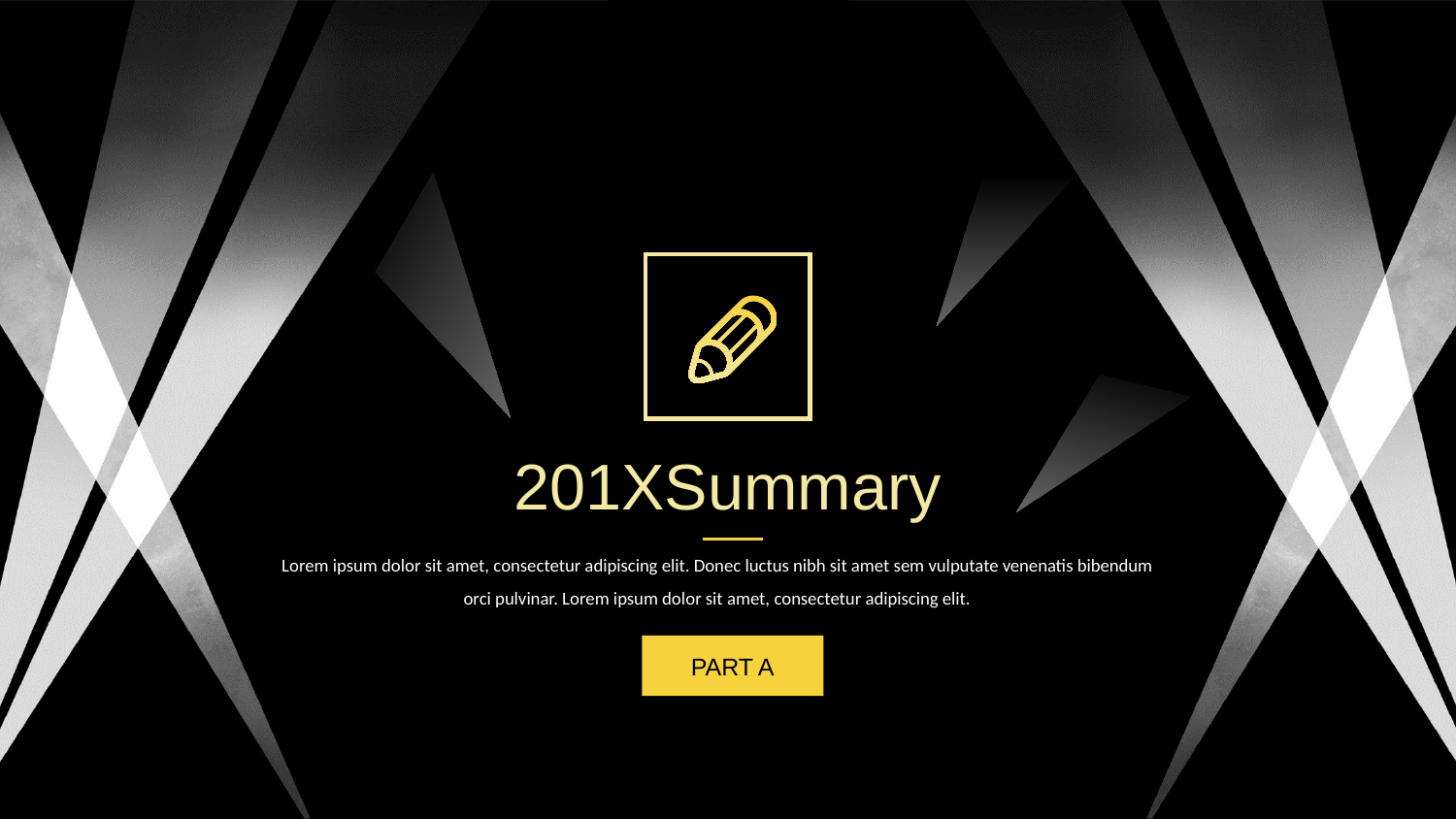

201XSummary
Lorem ipsum dolor sit amet, consectetur adipiscing elit. Donec luctus nibh sit amet sem vulputate venenatis bibendum orci pulvinar. Lorem ipsum dolor sit amet, consectetur adipiscing elit.
PART A